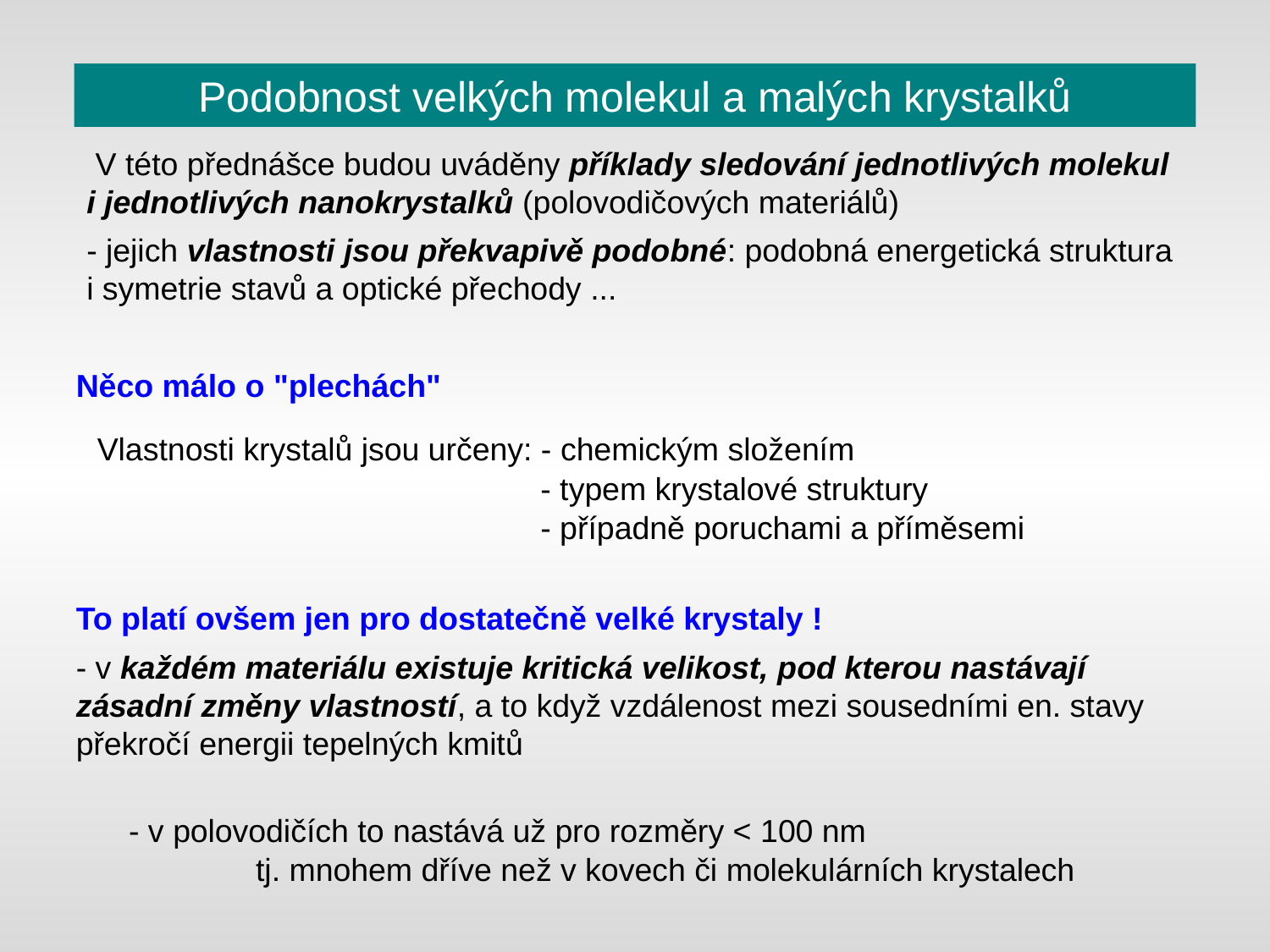

# Podobnost velkých molekul a malých krystalků
 V této přednášce budou uváděny příklady sledování jednotlivých molekul i jednotlivých nanokrystalků (polovodičových materiálů)
- jejich vlastnosti jsou překvapivě podobné: podobná energetická struktura i symetrie stavů a optické přechody ...
Něco málo o "plechách"
Vlastnosti krystalů jsou určeny: - chemickým složením
			       - typem krystalové struktury
			       - případně poruchami a příměsemi
To platí ovšem jen pro dostatečně velké krystaly !
- v každém materiálu existuje kritická velikost, pod kterou nastávají zásadní změny vlastností, a to když vzdálenost mezi sousedními en. stavy překročí energii tepelných kmitů
- v polovodičích to nastává už pro rozměry < 100 nm
	tj. mnohem dříve než v kovech či molekulárních krystalech